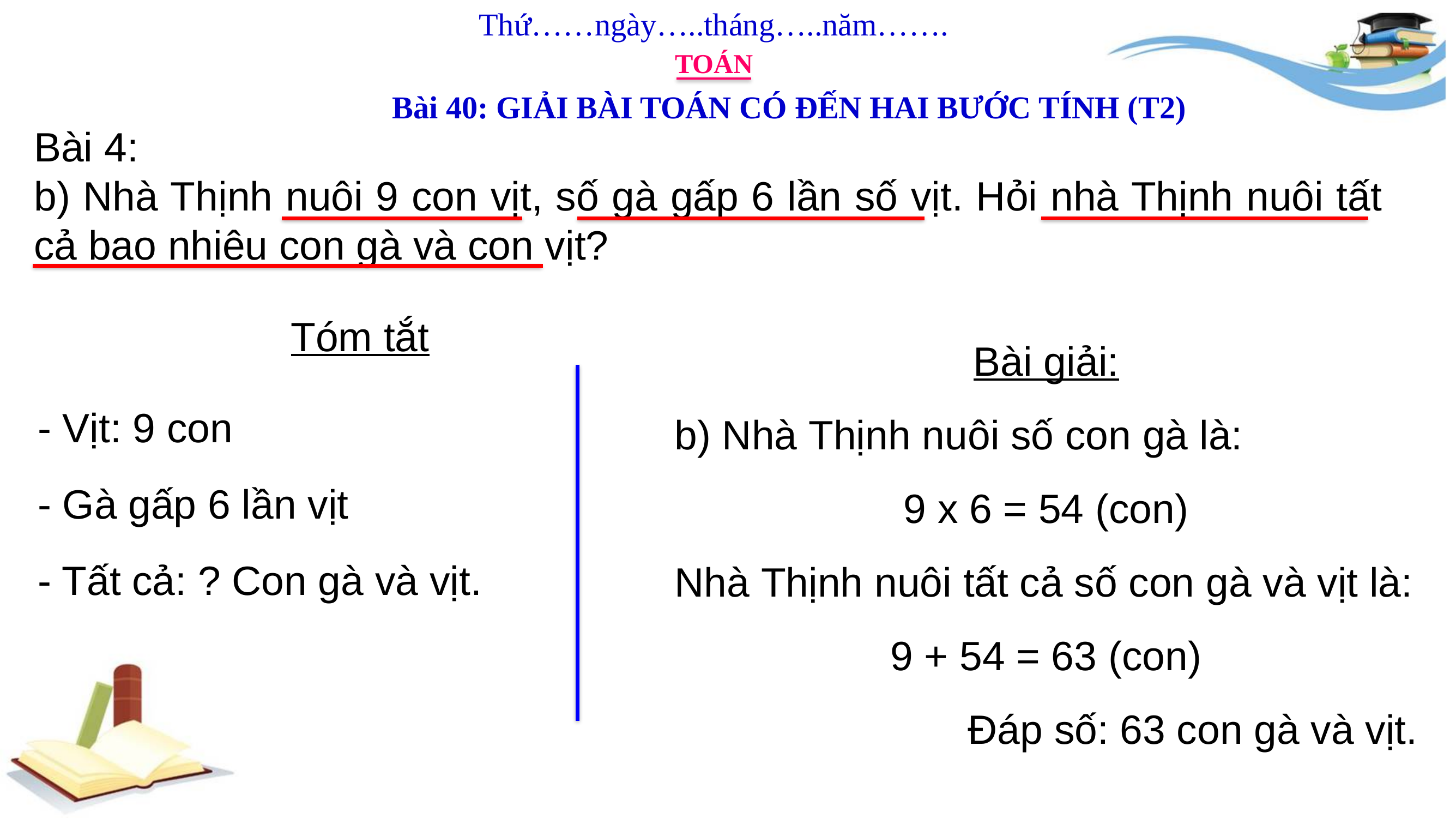

Thứ……ngày…..tháng…..năm…….
TOÁN
Bài 40: GIẢI BÀI TOÁN CÓ ĐẾN HAI BƯỚC TÍNH (T2)
Bài 4:
b) Nhà Thịnh nuôi 9 con vịt, số gà gấp 6 lần số vịt. Hỏi nhà Thịnh nuôi tất cả bao nhiêu con gà và con vịt?
Tóm tắt
Bài giải:
b) Nhà Thịnh nuôi số con gà là:
9 x 6 = 54 (con)
Nhà Thịnh nuôi tất cả số con gà và vịt là:
9 + 54 = 63 (con)
Đáp số: 63 con gà và vịt.
- Vịt: 9 con
- Gà gấp 6 lần vịt
- Tất cả: ? Con gà và vịt.